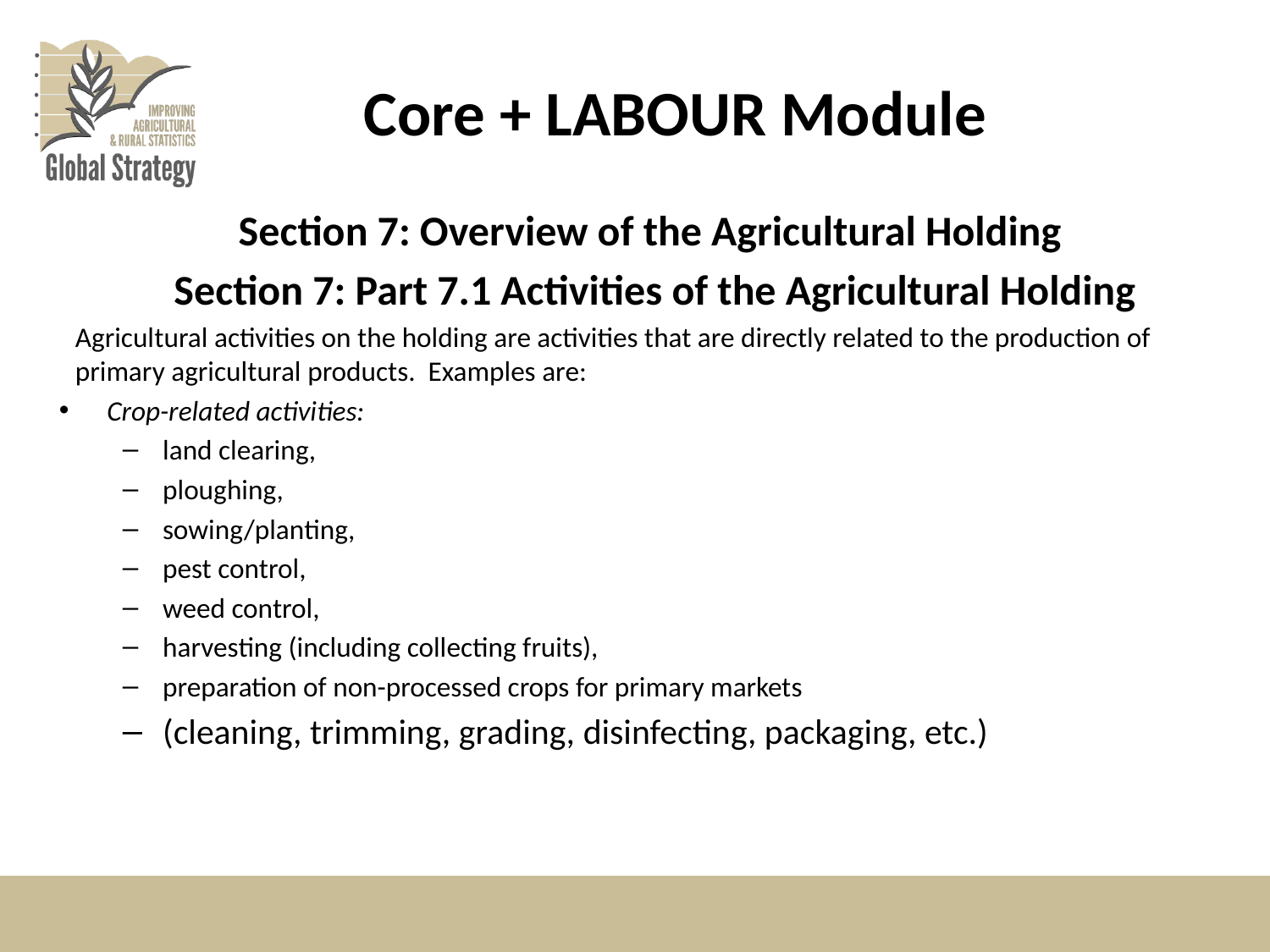

# Core + LABOUR Module
Section 7: Overview of the Agricultural Holding
Section 7: Part 7.1 Activities of the Agricultural Holding
Agricultural activities on the holding are activities that are directly related to the production of primary agricultural products.  Examples are:
Crop-related activities:
land clearing,
ploughing,
sowing/planting,
pest control,
weed control,
harvesting (including collecting fruits),
preparation of non-processed crops for primary markets
(cleaning, trimming, grading, disinfecting, packaging, etc.)